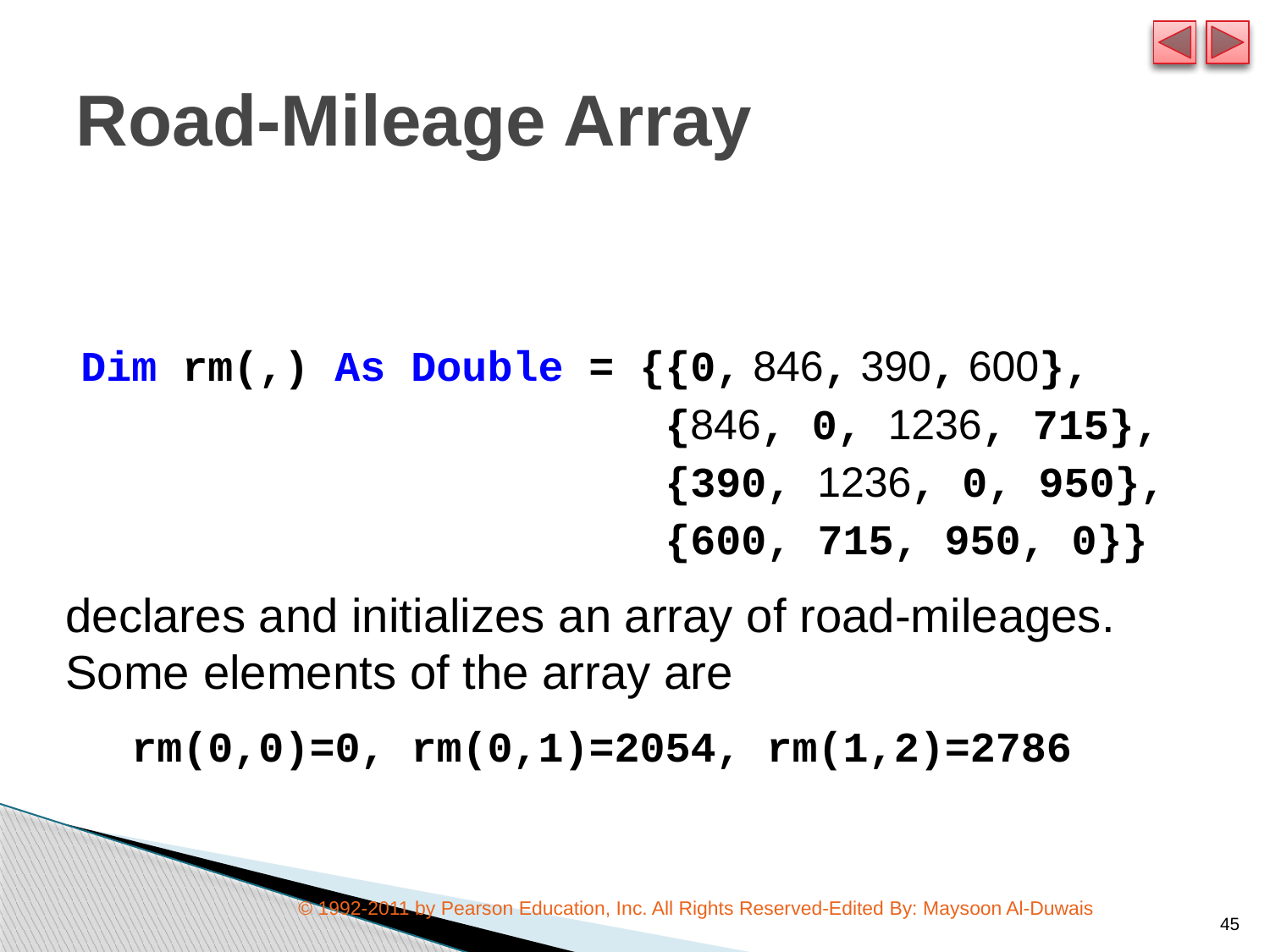

# Road-Mileage Array

Dim rm(,) As Double = {{0, 846, 390, 600},
                       {846, 0, 1236, 715},
                       {390, 1236, 0, 950},
                       {600, 715, 950, 0}}
declares and initializes an array of road-mileages. Some elements of the array are
  rm(0,0)=0, rm(0,1)=2054, rm(1,2)=2786

© 1992-2011 by Pearson Education, Inc. All Rights Reserved-Edited By: Maysoon Al-Duwais
45